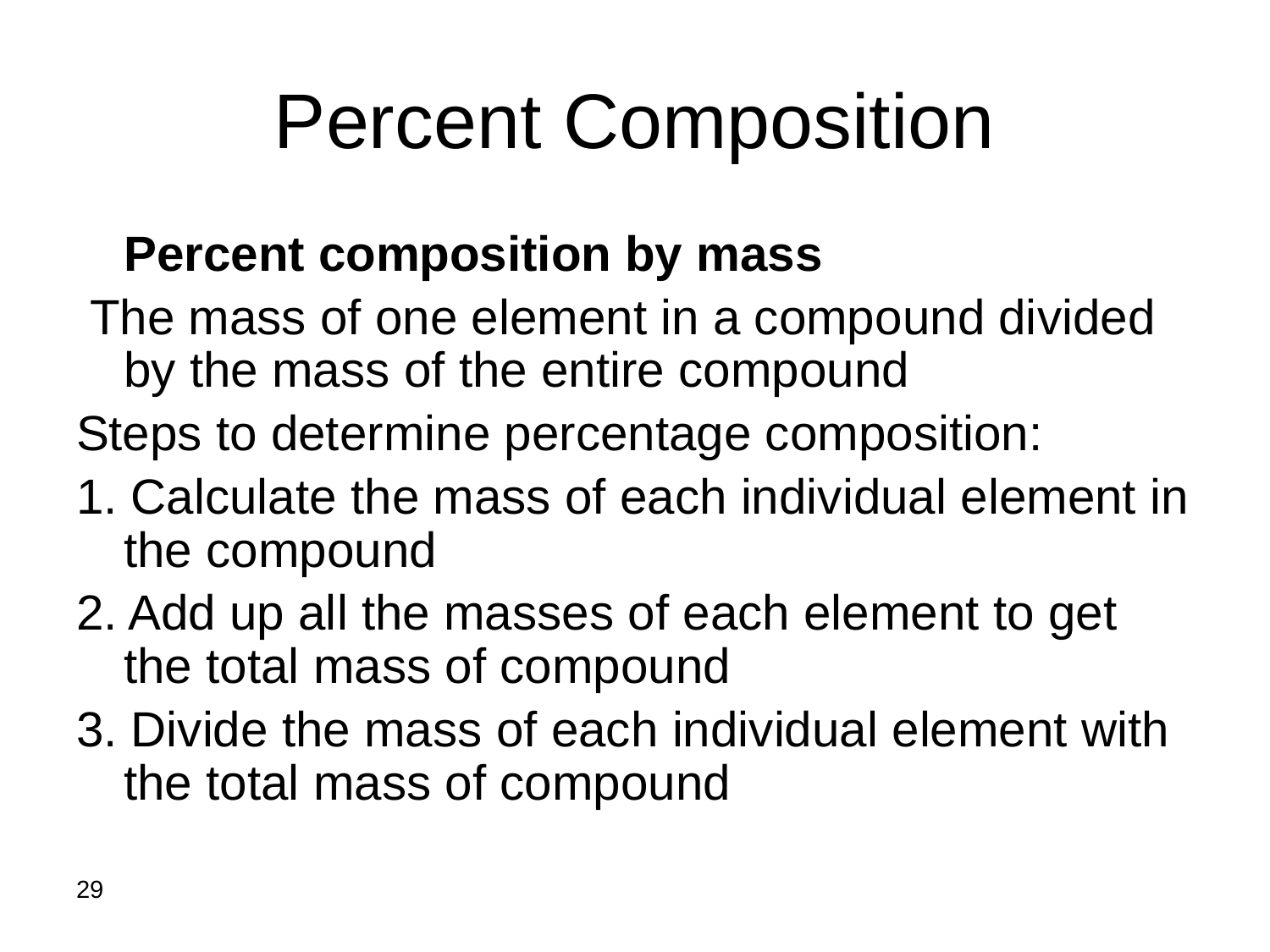

# Percent Composition
	Percent composition by mass
 The mass of one element in a compound divided by the mass of the entire compound
Steps to determine percentage composition:
1. Calculate the mass of each individual element in the compound
2. Add up all the masses of each element to get the total mass of compound
3. Divide the mass of each individual element with the total mass of compound
29